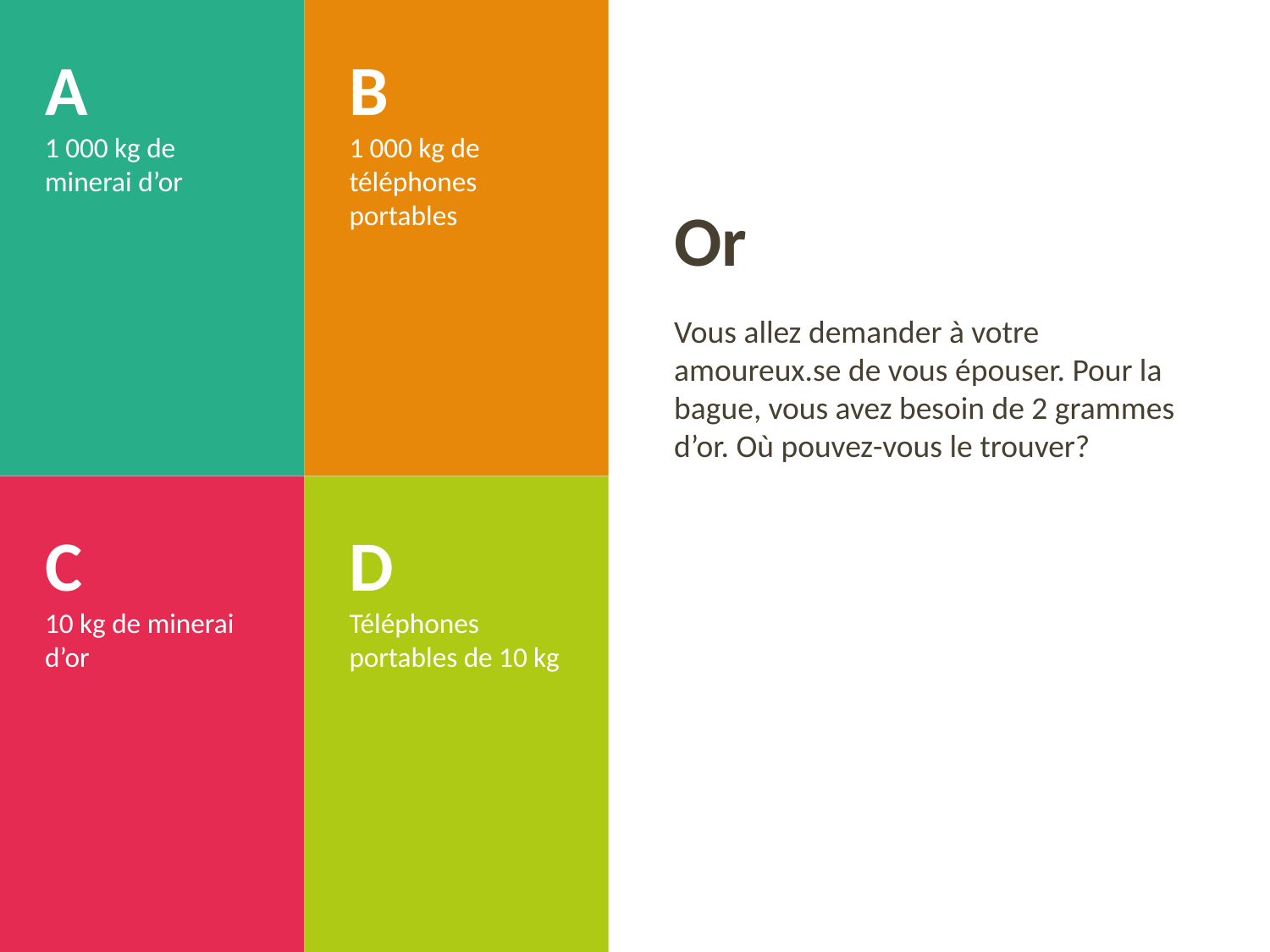

A
1 000 kg de minerai d’or

B
1 000 kg de téléphones portables

# Or
Vous allez demander à votre amoureux.se de vous épouser. Pour la bague, vous avez besoin de 2 grammes d’or. Où pouvez-vous le trouver?

C
10 kg de minerai d’or

D
Téléphones portables de 10 kg